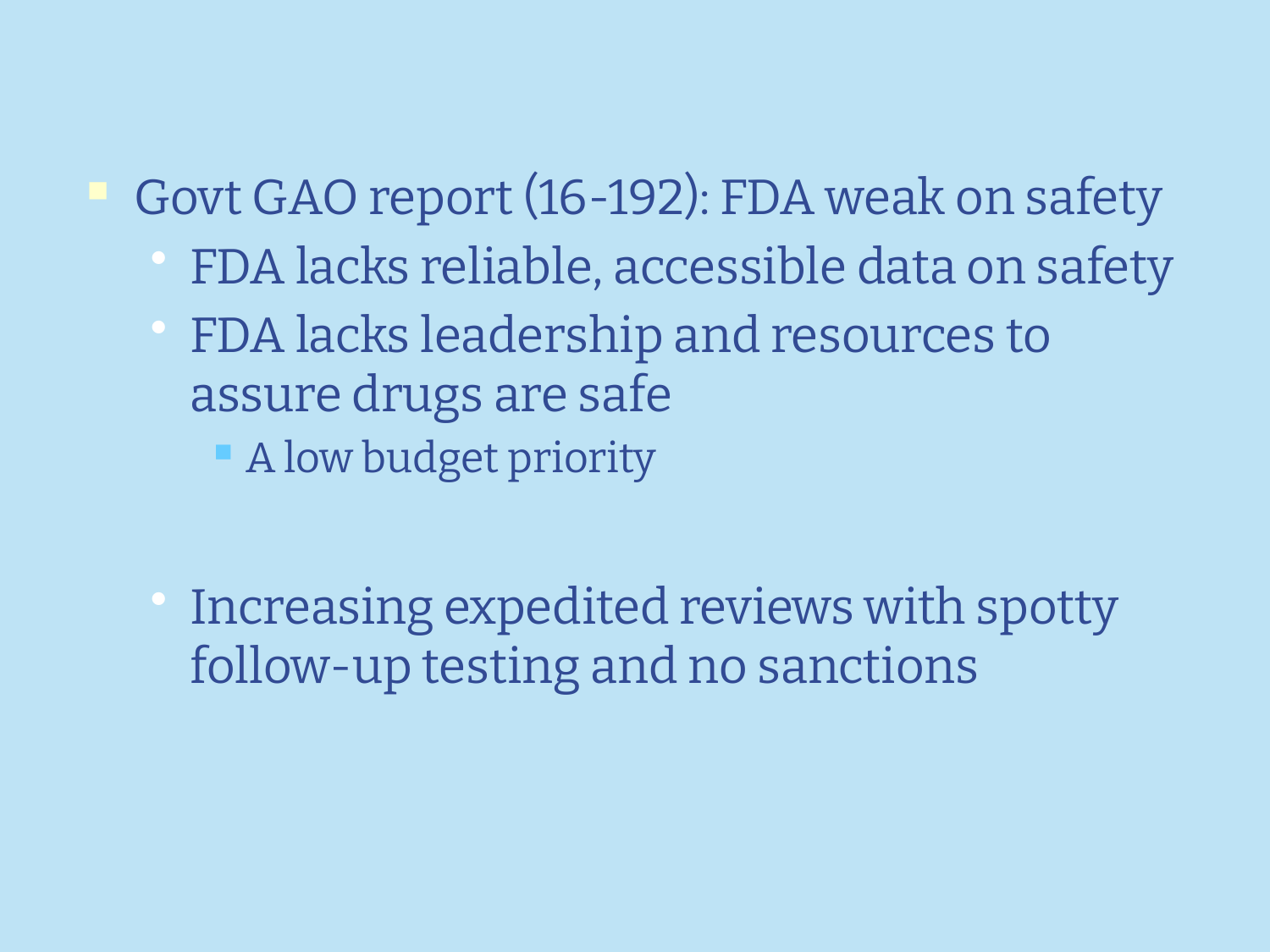

Govt GAO report (16-192): FDA weak on safety
FDA lacks reliable, accessible data on safety
FDA lacks leadership and resources to assure drugs are safe
A low budget priority

Increasing expedited reviews with spotty follow-up testing and no sanctions